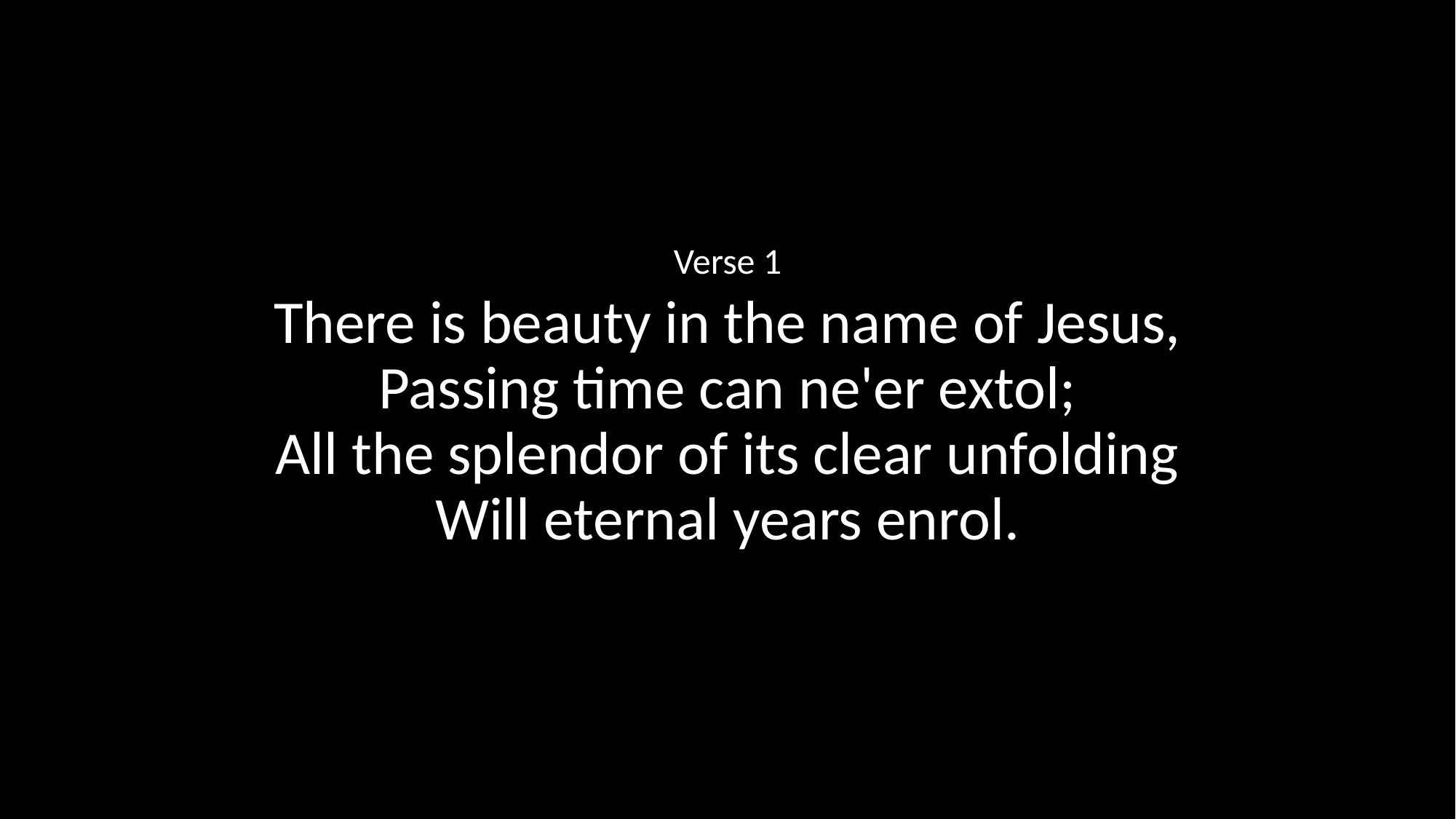

Verse 1
There is beauty in the name of Jesus,
Passing time can ne'er extol;
All the splendor of its clear unfolding
Will eternal years enrol.